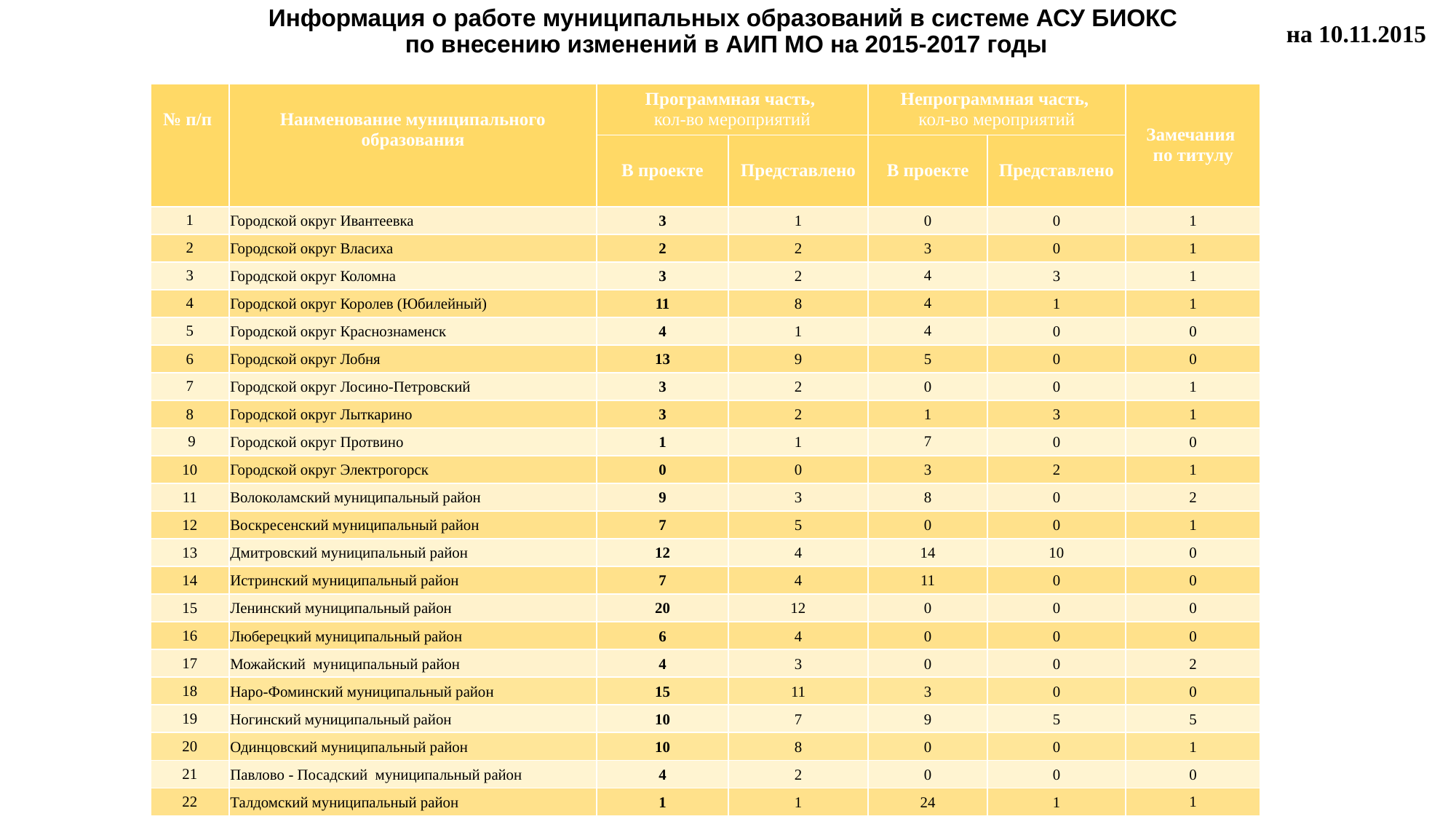

Информация о работе муниципальных образований в системе АСУ БИОКС
по внесению изменений в АИП МО на 2015-2017 годы
на 10.11.2015
| № п/п | Наименование муниципального образования | Программная часть, кол-во мероприятий |  | Непрограммная часть, кол-во мероприятий |  | Замечания по титулу |
| --- | --- | --- | --- | --- | --- | --- |
|  |  | В проекте | Представлено | В проекте | Представлено |  |
| 1 | Городской округ Ивантеевка | 3 | 1 | 0 | 0 | 1 |
| 2 | Городской округ Власиха | 2 | 2 | 3 | 0 | 1 |
| 3 | Городской округ Коломна | 3 | 2 | 4 | 3 | 1 |
| 4 | Городской округ Королев (Юбилейный) | 11 | 8 | 4 | 1 | 1 |
| 5 | Городской округ Краснознаменск | 4 | 1 | 4 | 0 | 0 |
| 6 | Городской округ Лобня | 13 | 9 | 5 | 0 | 0 |
| 7 | Городской округ Лосино-Петровский | 3 | 2 | 0 | 0 | 1 |
| 8 | Городской округ Лыткарино | 3 | 2 | 1 | 3 | 1 |
| 9 | Городской округ Протвино | 1 | 1 | 7 | 0 | 0 |
| 10 | Городской округ Электрогорск | 0 | 0 | 3 | 2 | 1 |
| 11 | Волоколамский муниципальный район | 9 | 3 | 8 | 0 | 2 |
| 12 | Воскресенский муниципальный район | 7 | 5 | 0 | 0 | 1 |
| 13 | Дмитровский муниципальный район | 12 | 4 | 14 | 10 | 0 |
| 14 | Истринский муниципальный район | 7 | 4 | 11 | 0 | 0 |
| 15 | Ленинский муниципальный район | 20 | 12 | 0 | 0 | 0 |
| 16 | Люберецкий муниципальный район | 6 | 4 | 0 | 0 | 0 |
| 17 | Можайский муниципальный район | 4 | 3 | 0 | 0 | 2 |
| 18 | Наро-Фоминский муниципальный район | 15 | 11 | 3 | 0 | 0 |
| 19 | Ногинский муниципальный район | 10 | 7 | 9 | 5 | 5 |
| 20 | Одинцовский муниципальный район | 10 | 8 | 0 | 0 | 1 |
| 21 | Павлово - Посадский муниципальный район | 4 | 2 | 0 | 0 | 0 |
| 22 | Талдомский муниципальный район | 1 | 1 | 24 | 1 | 1 |